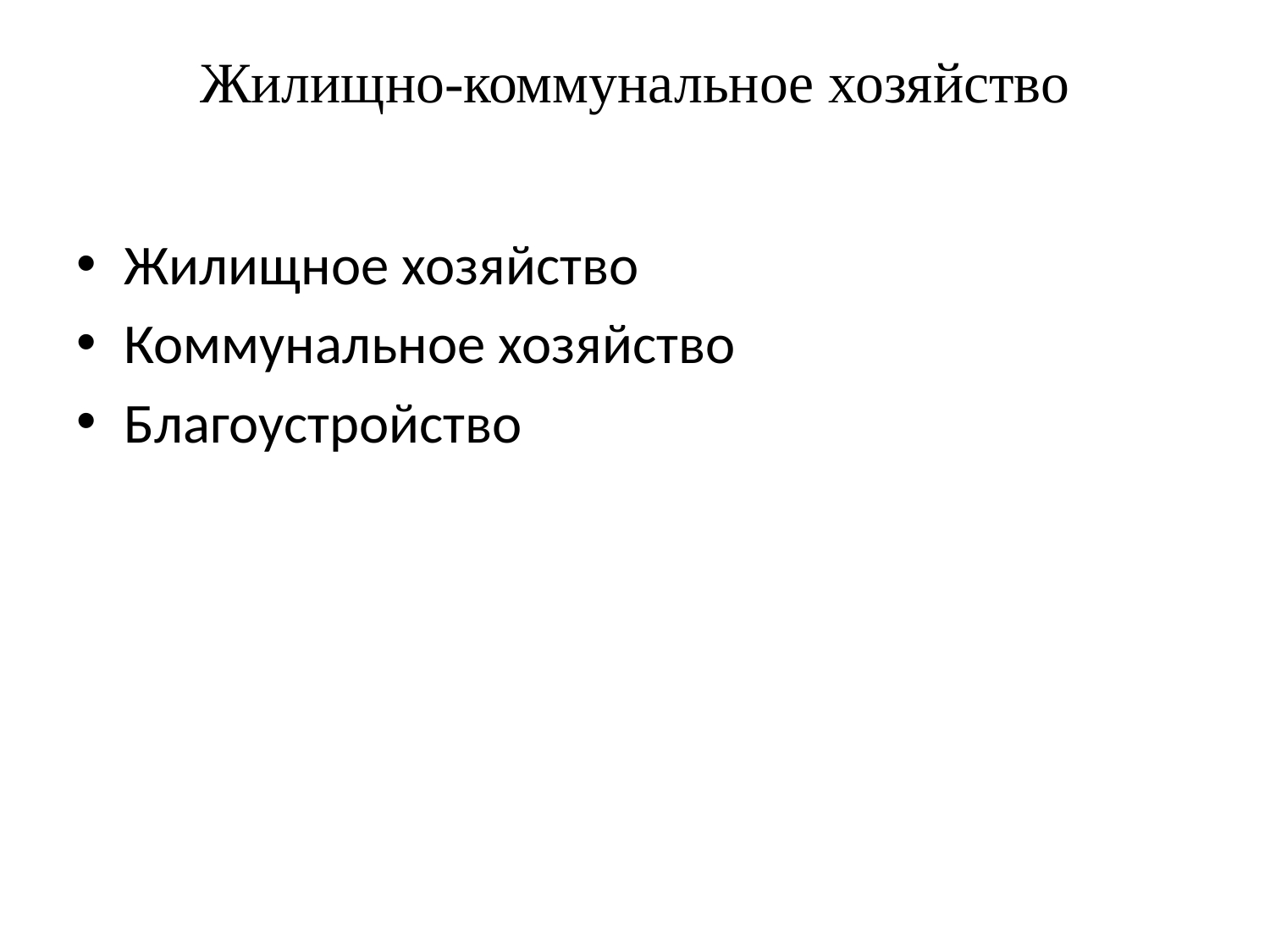

# Жилищно-коммунальное хозяйство
Жилищное хозяйство
Коммунальное хозяйство
Благоустройство